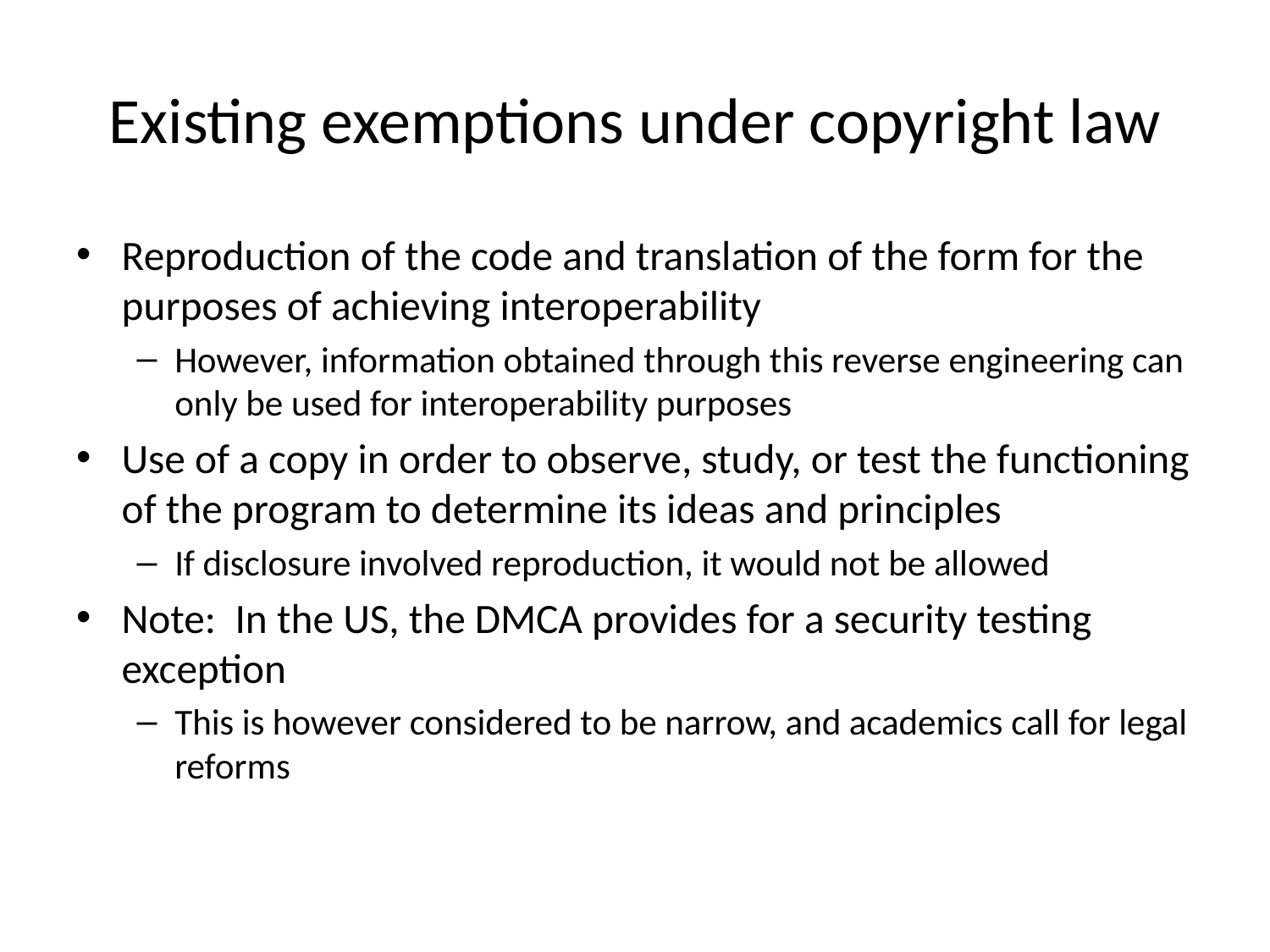

# Existing exemptions under copyright law
Reproduction of the code and translation of the form for the purposes of achieving interoperability
However, information obtained through this reverse engineering can only be used for interoperability purposes
Use of a copy in order to observe, study, or test the functioning of the program to determine its ideas and principles
If disclosure involved reproduction, it would not be allowed
Note:  In the US, the DMCA provides for a security testing exception
This is however considered to be narrow, and academics call for legal reforms